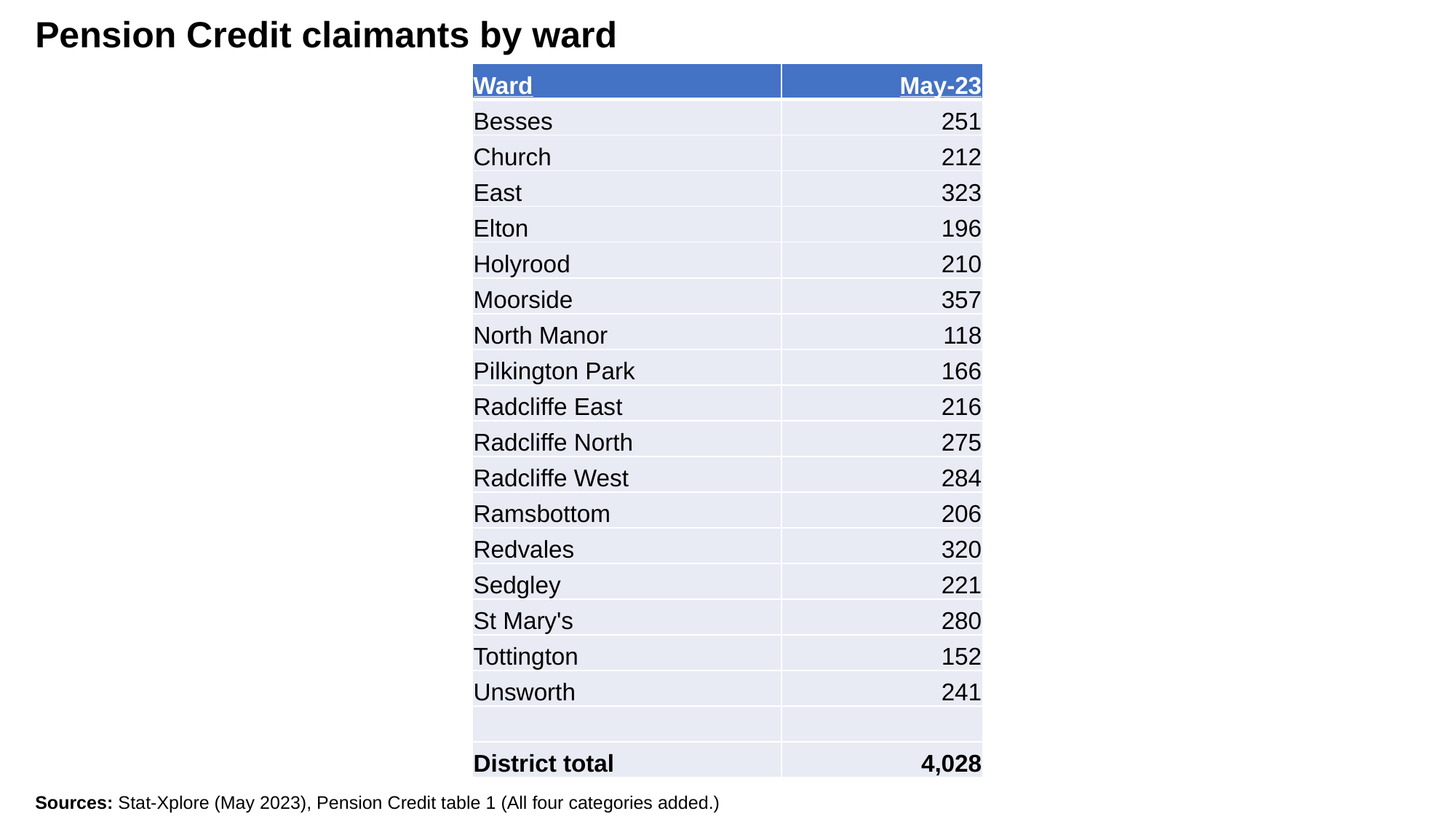

Pension Credit claimants by ward
Pension Credit claimants by ward
| Ward | May-23 |
| --- | --- |
| Besses | 251 |
| Church | 212 |
| East | 323 |
| Elton | 196 |
| Holyrood | 210 |
| Moorside | 357 |
| North Manor | 118 |
| Pilkington Park | 166 |
| Radcliffe East | 216 |
| Radcliffe North | 275 |
| Radcliffe West | 284 |
| Ramsbottom | 206 |
| Redvales | 320 |
| Sedgley | 221 |
| St Mary's | 280 |
| Tottington | 152 |
| Unsworth | 241 |
|  |  |
| District total | 4,028 |
Sources: Stat-Xplore (May 2023), Pension Credit table 1 (All four categories added.)